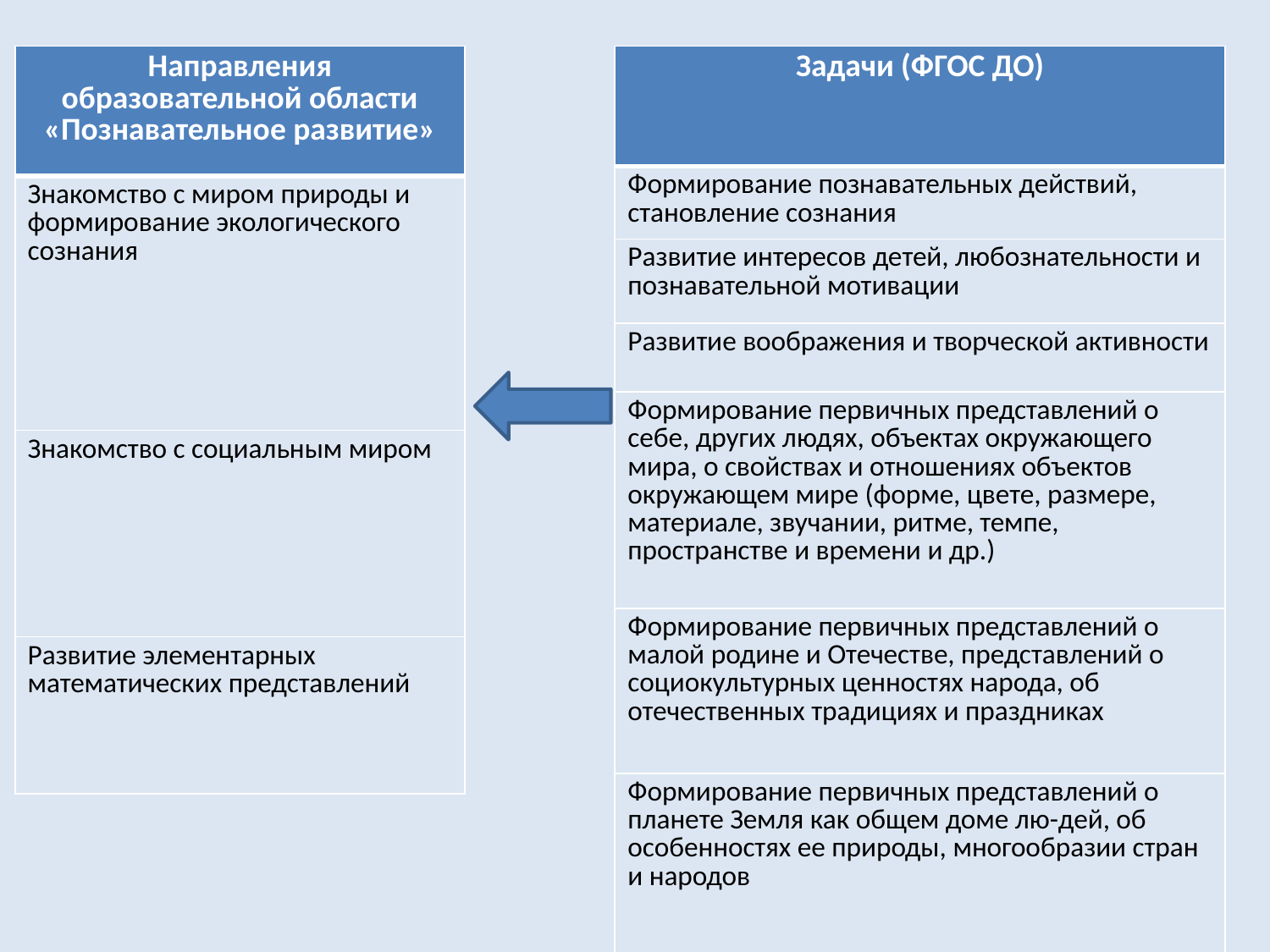

| Задачи (ФГОС ДО) |
| --- |
| Формирование познавательных действий, становление сознания |
| Развитие интересов детей, любознательности и познавательной мотивации |
| Развитие воображения и творческой активности |
| Формирование первичных представлений о себе, других людях, объектах окружающего мира, о свойствах и отношениях объектов окружающем мире (форме, цвете, размере, материале, звучании, ритме, темпе, пространстве и времени и др.) |
| Формирование первичных представлений о малой родине и Отечестве, представлений о социокультурных ценностях народа, об отечественных традициях и праздниках |
| Формирование первичных представлений о планете Земля как общем доме лю-дей, об особенностях ее природы, многообразии стран и народов |
| Направления образовательной области «Познавательное развитие» |
| --- |
| Знакомство с миром природы и формирование экологического сознания |
| Знакомство с социальным миром |
| Развитие элементарных математических представлений |